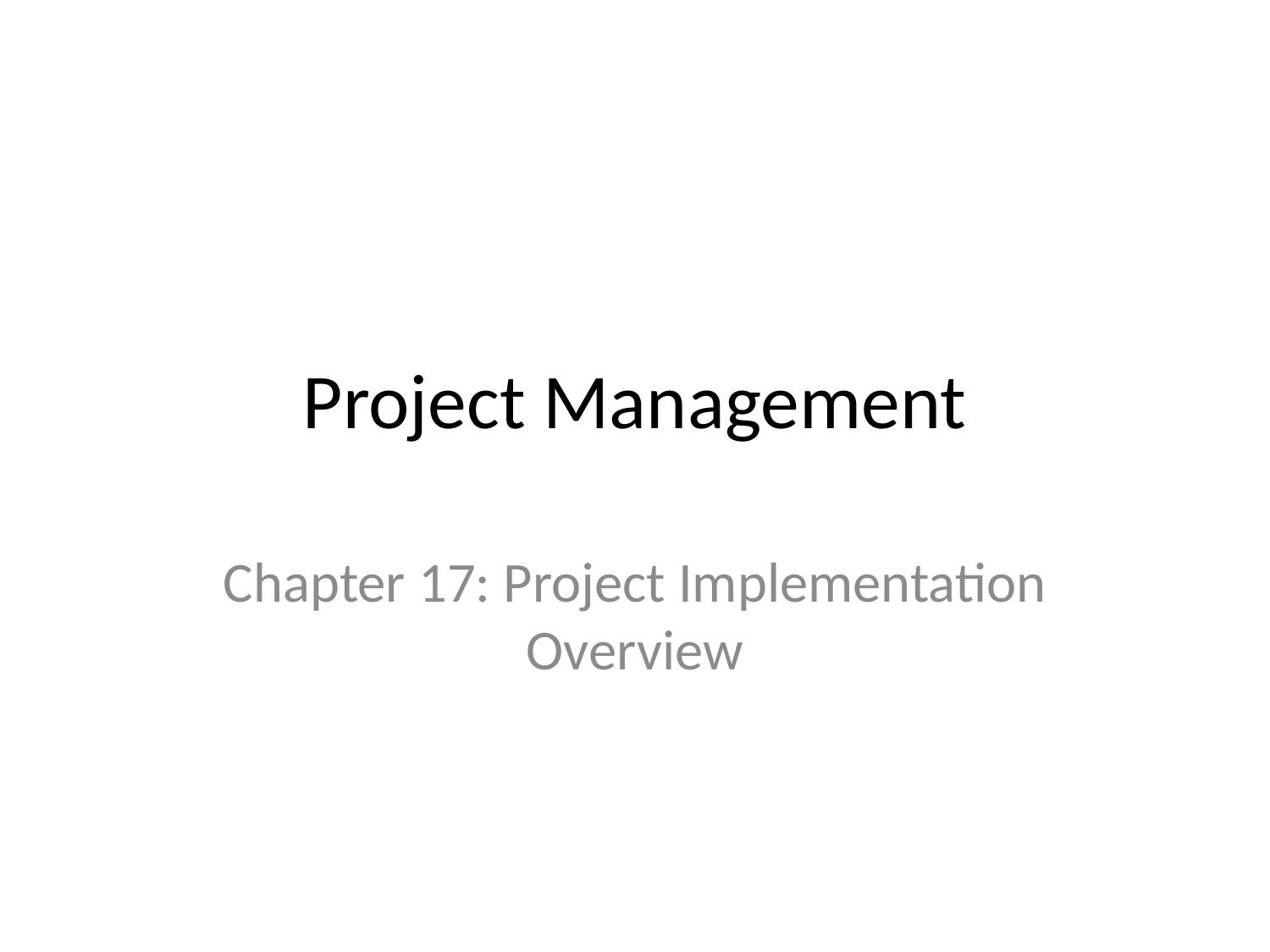

# Project Management
Chapter 17: Project Implementation Overview